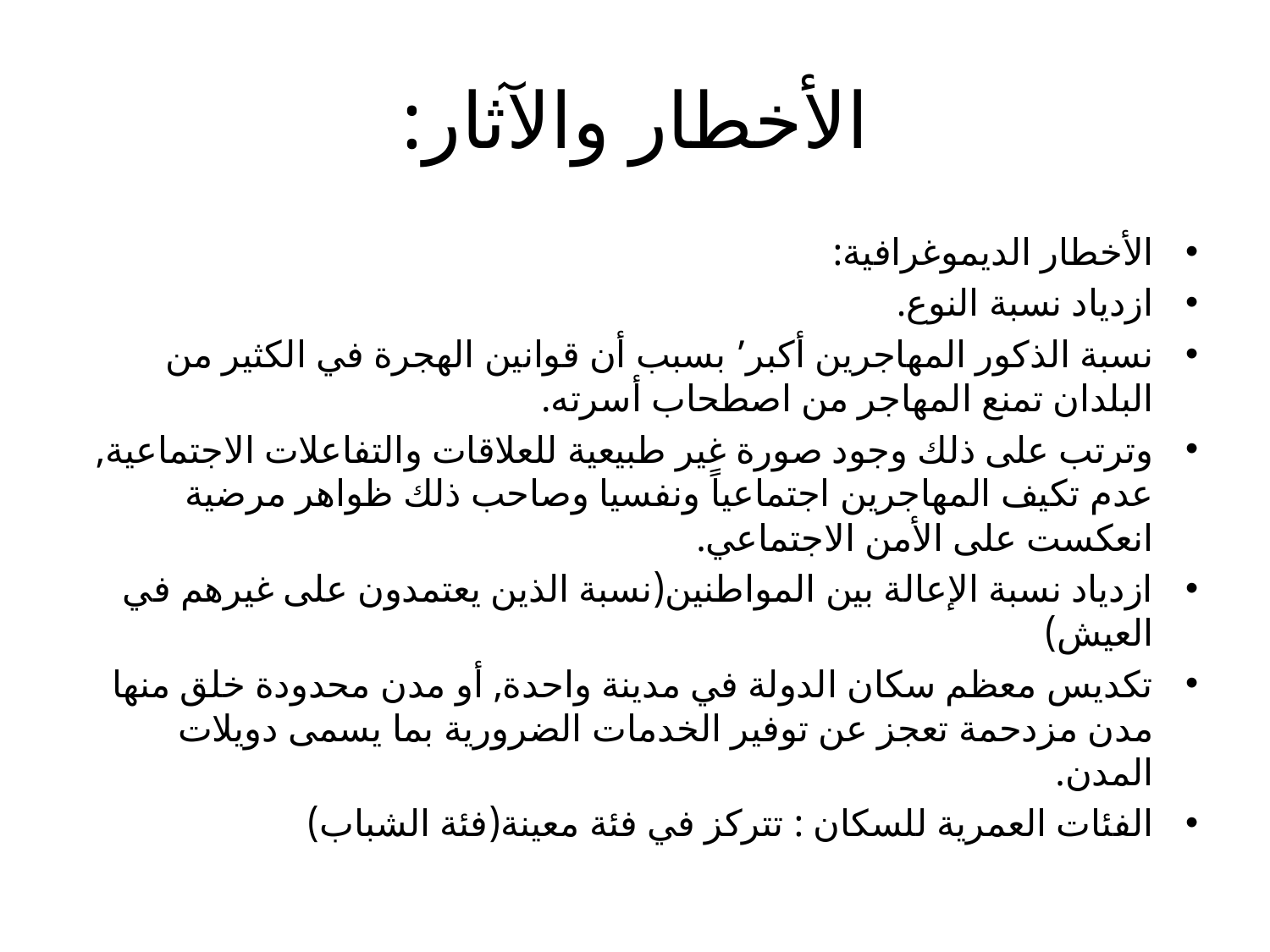

# الأخطار والآثار:
الأخطار الديموغرافية:
ازدياد نسبة النوع.
نسبة الذكور المهاجرين أكبر’ بسبب أن قوانين الهجرة في الكثير من البلدان تمنع المهاجر من اصطحاب أسرته.
وترتب على ذلك وجود صورة غير طبيعية للعلاقات والتفاعلات الاجتماعية, عدم تكيف المهاجرين اجتماعياً ونفسيا وصاحب ذلك ظواهر مرضية انعكست على الأمن الاجتماعي.
ازدياد نسبة الإعالة بين المواطنين(نسبة الذين يعتمدون على غيرهم في العيش)
تكديس معظم سكان الدولة في مدينة واحدة, أو مدن محدودة خلق منها مدن مزدحمة تعجز عن توفير الخدمات الضرورية بما يسمى دويلات المدن.
الفئات العمرية للسكان : تتركز في فئة معينة(فئة الشباب)